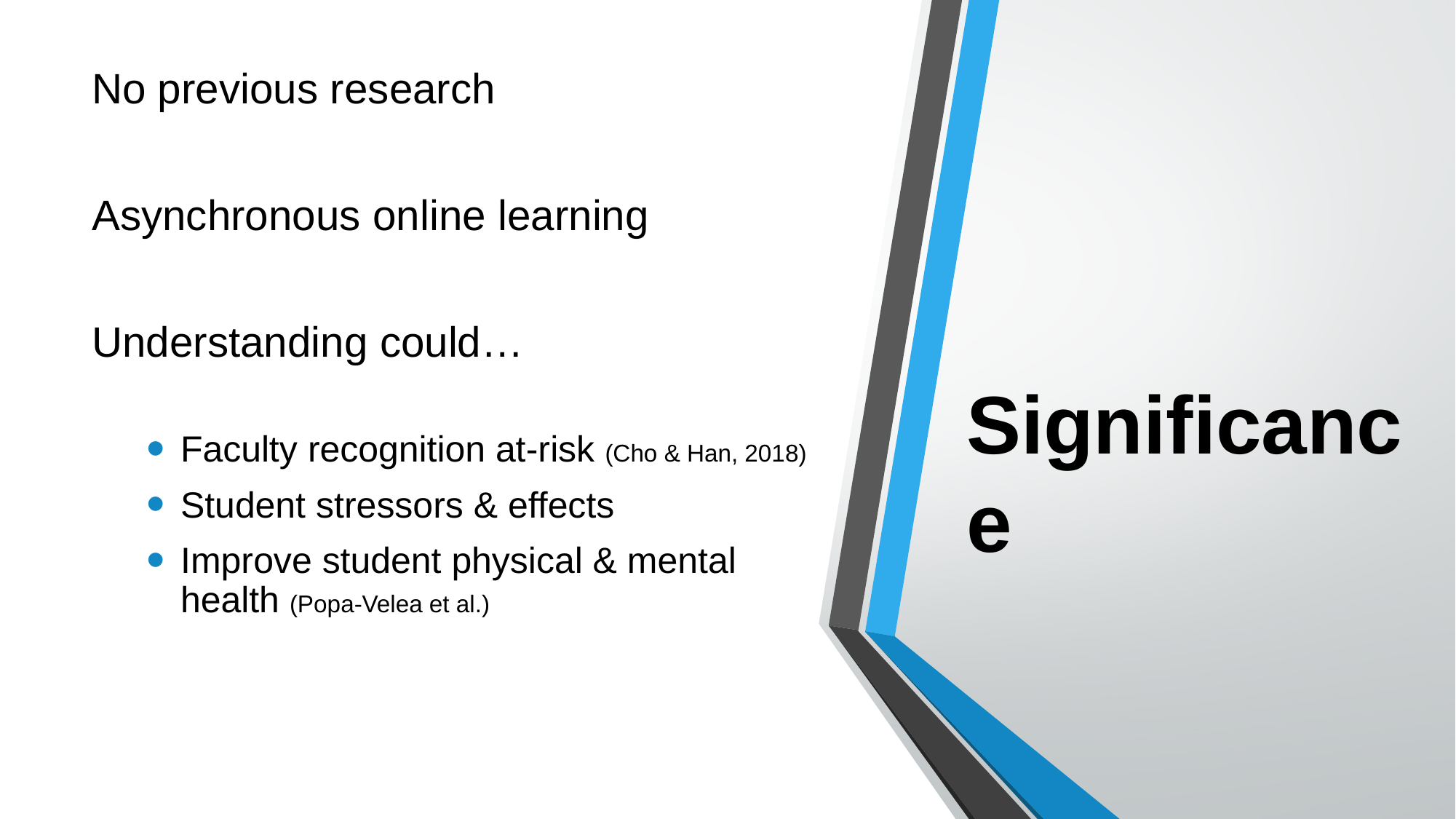

No previous research

Asynchronous online learning

Understanding could…

Faculty recognition at-risk (Cho & Han, 2018)
Student stressors & effects
Improve student physical & mental health (Popa-Velea et al.)

# Significance